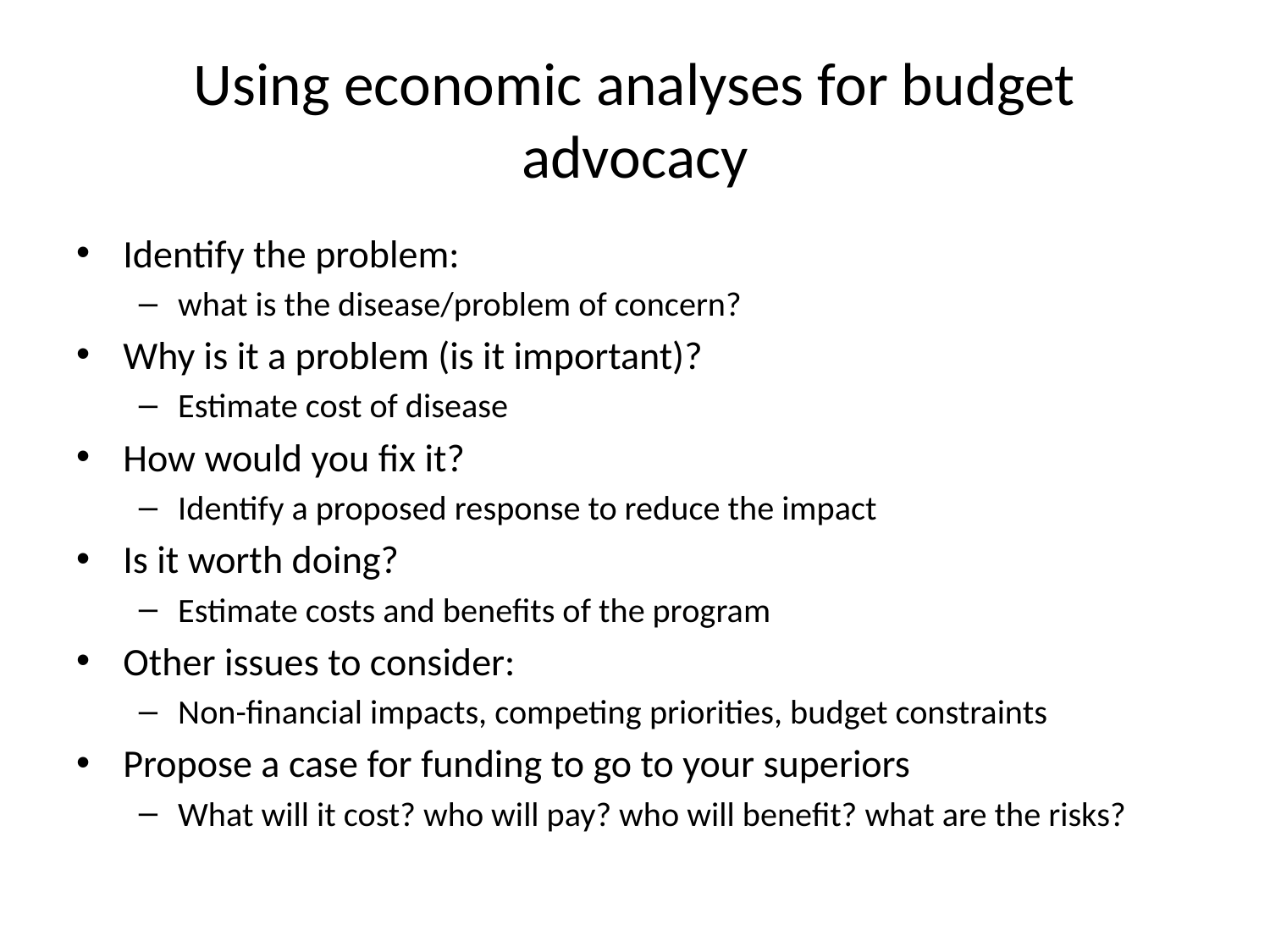

# Using economic analyses for budget advocacy
Identify the problem:
what is the disease/problem of concern?
Why is it a problem (is it important)?
Estimate cost of disease
How would you fix it?
Identify a proposed response to reduce the impact
Is it worth doing?
Estimate costs and benefits of the program
Other issues to consider:
Non-financial impacts, competing priorities, budget constraints
Propose a case for funding to go to your superiors
What will it cost? who will pay? who will benefit? what are the risks?